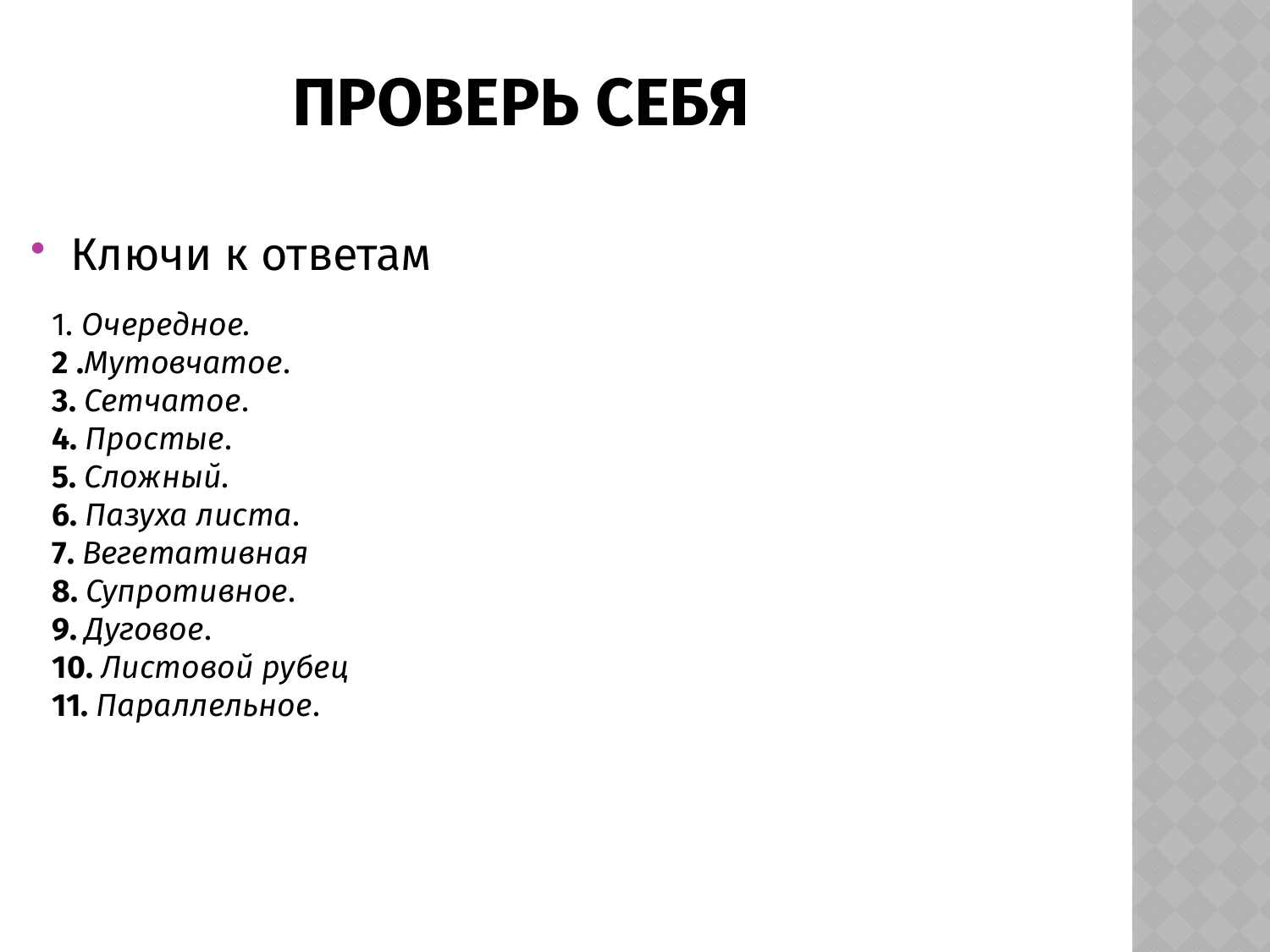

# Проверь себя
Ключи к ответам
1. Очередное.
2 .Мутовчатое.
3. Сетчатое.
4. Простые.
5. Сложный.
6. Пазуха листа.
7. Вегетативная
8. Супротивное.
9. Дуговое.
10. Листовой рубец
11. Параллельное.